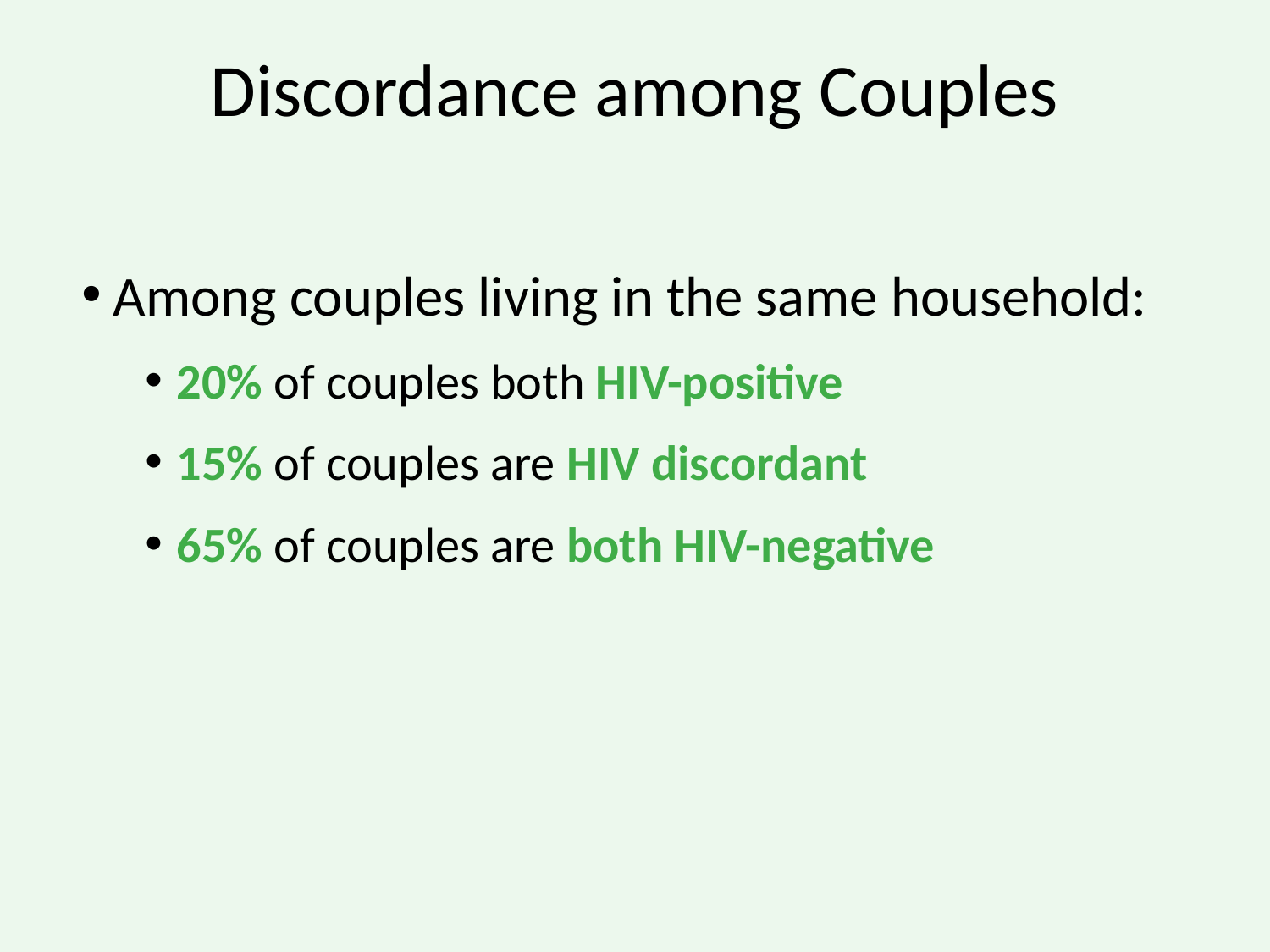

# Discordance among Couples
Among couples living in the same household:
20% of couples both HIV-positive
15% of couples are HIV discordant
65% of couples are both HIV-negative